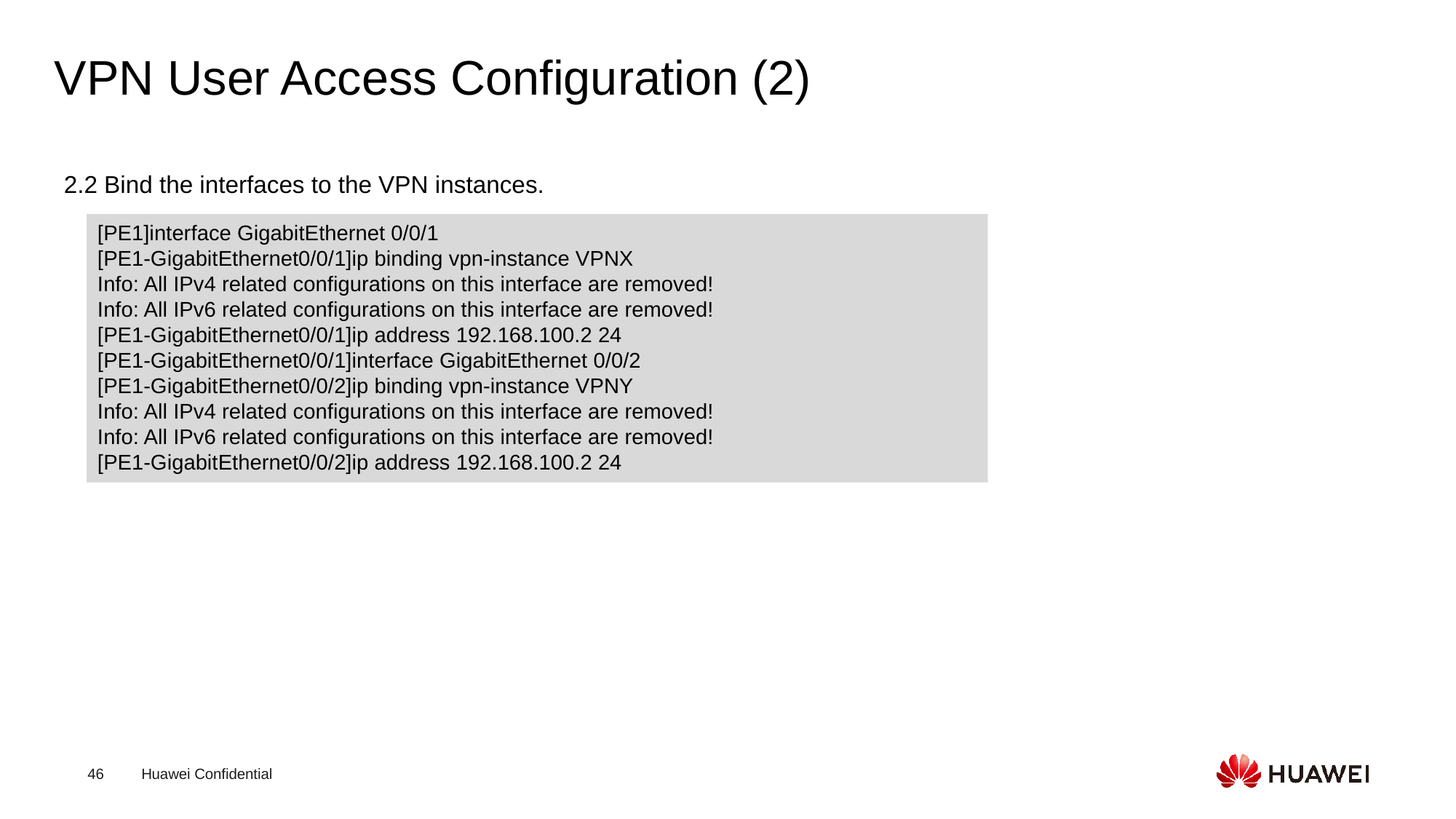

# VPN User Access Configuration (2)
2.2 Bind the interfaces to the VPN instances.
[PE1]interface GigabitEthernet 0/0/1
[PE1-GigabitEthernet0/0/1]ip binding vpn-instance VPNX
Info: All IPv4 related configurations on this interface are removed!
Info: All IPv6 related configurations on this interface are removed!
[PE1-GigabitEthernet0/0/1]ip address 192.168.100.2 24
[PE1-GigabitEthernet0/0/1]interface GigabitEthernet 0/0/2
[PE1-GigabitEthernet0/0/2]ip binding vpn-instance VPNY
Info: All IPv4 related configurations on this interface are removed!
Info: All IPv6 related configurations on this interface are removed!
[PE1-GigabitEthernet0/0/2]ip address 192.168.100.2 24